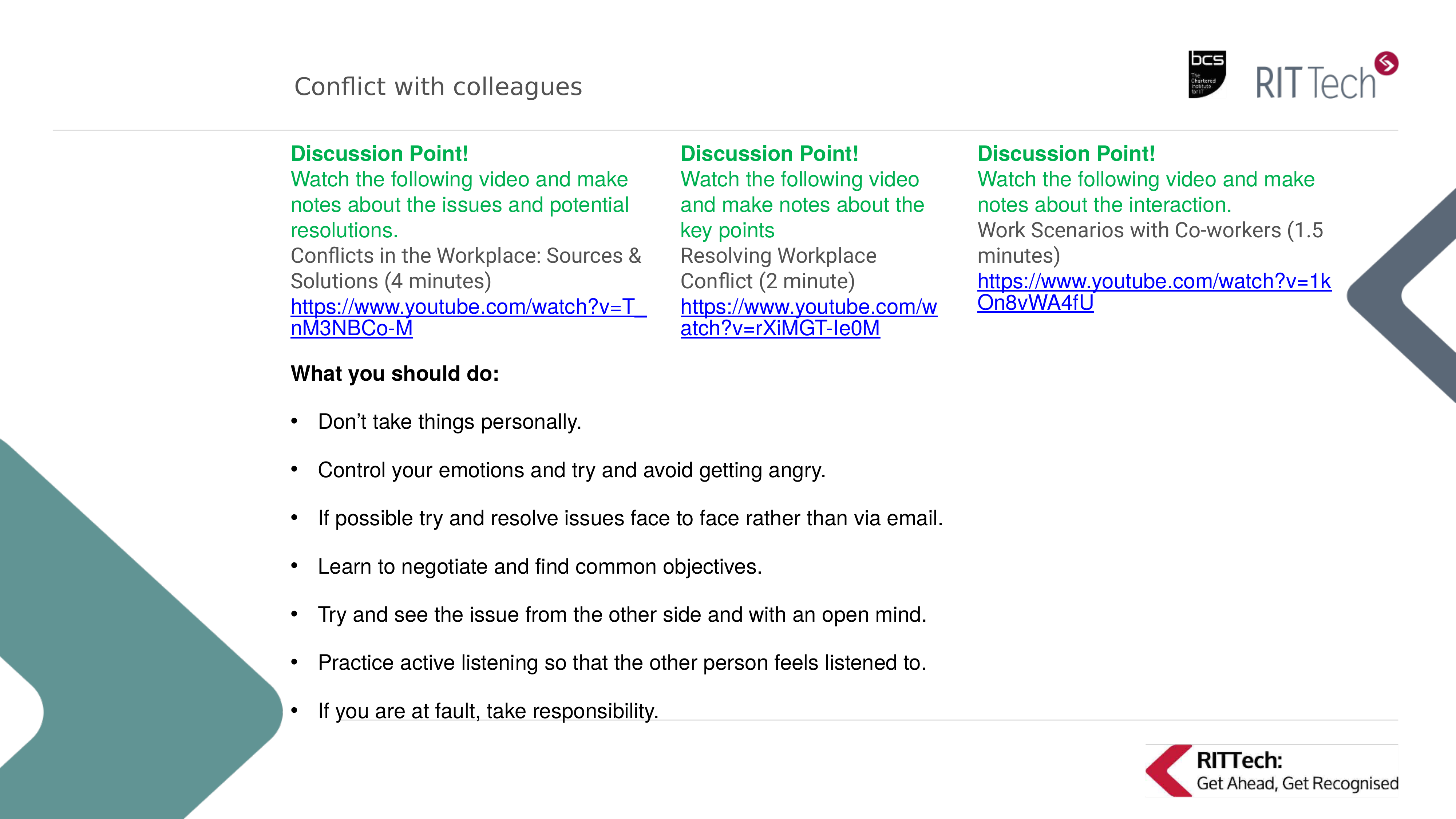

# Conflict with colleagues
Discussion Point!
Watch the following video and make notes about the issues and potential resolutions.
Conflicts in the Workplace: Sources & Solutions (4 minutes)
https://www.youtube.com/watch?v=T_nM3NBCo-M

Discussion Point!
Watch the following video and make notes about the key points
Resolving Workplace Conflict (2 minute)
https://www.youtube.com/watch?v=rXiMGT-Ie0M

Discussion Point!
Watch the following video and make notes about the interaction.
Work Scenarios with Co-workers (1.5 minutes)
https://www.youtube.com/watch?v=1kOn8vWA4fU

What you should do:
Don’t take things personally.
Control your emotions and try and avoid getting angry.
If possible try and resolve issues face to face rather than via email.
Learn to negotiate and find common objectives.
Try and see the issue from the other side and with an open mind.
Practice active listening so that the other person feels listened to.
If you are at fault, take responsibility.